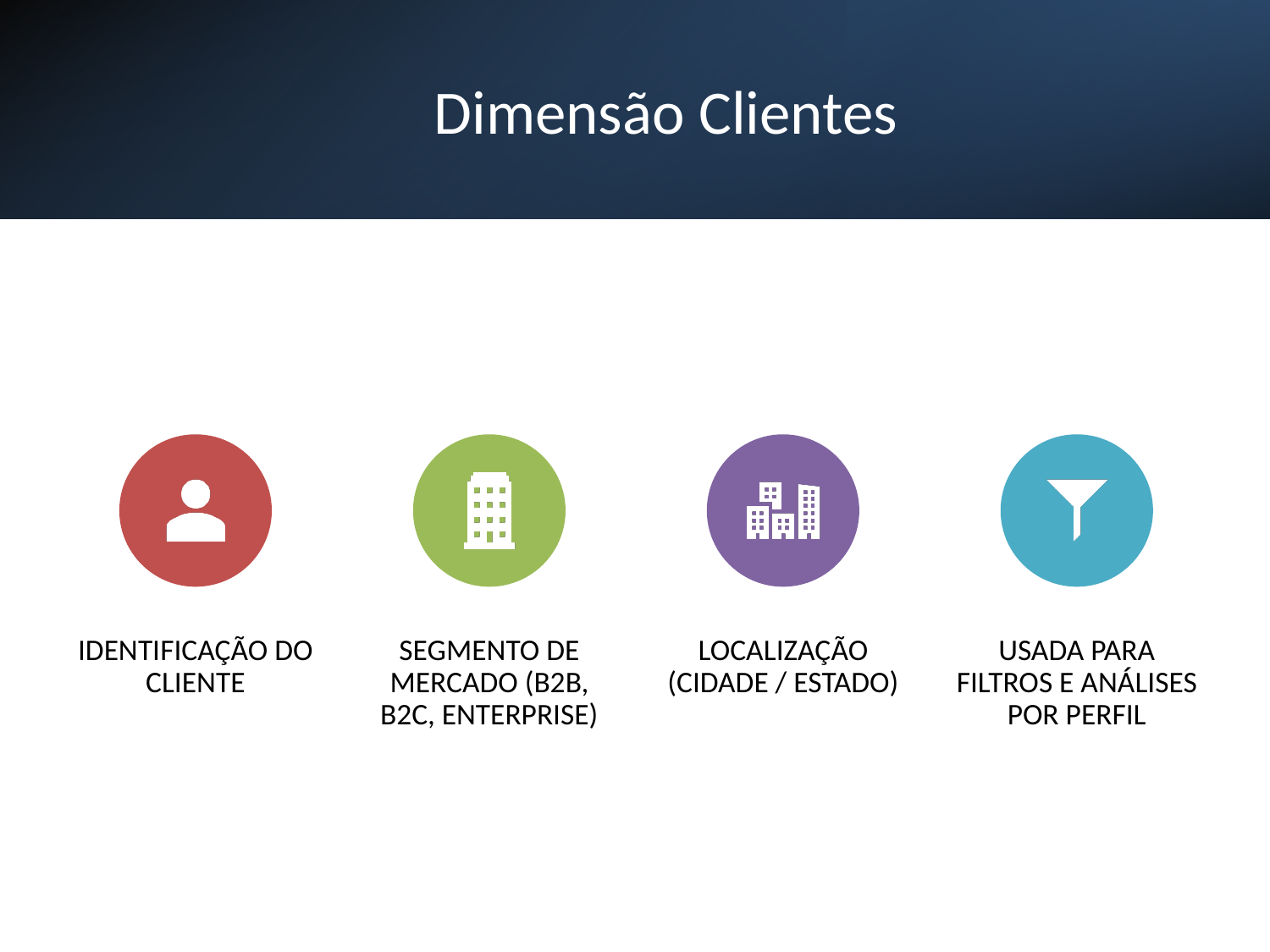

# Dimensão Clientes
Identificação do cliente
Segmento de mercado (B2B, B2C, Enterprise)
Localização (Cidade / Estado)
Usada para filtros e análises por perfil